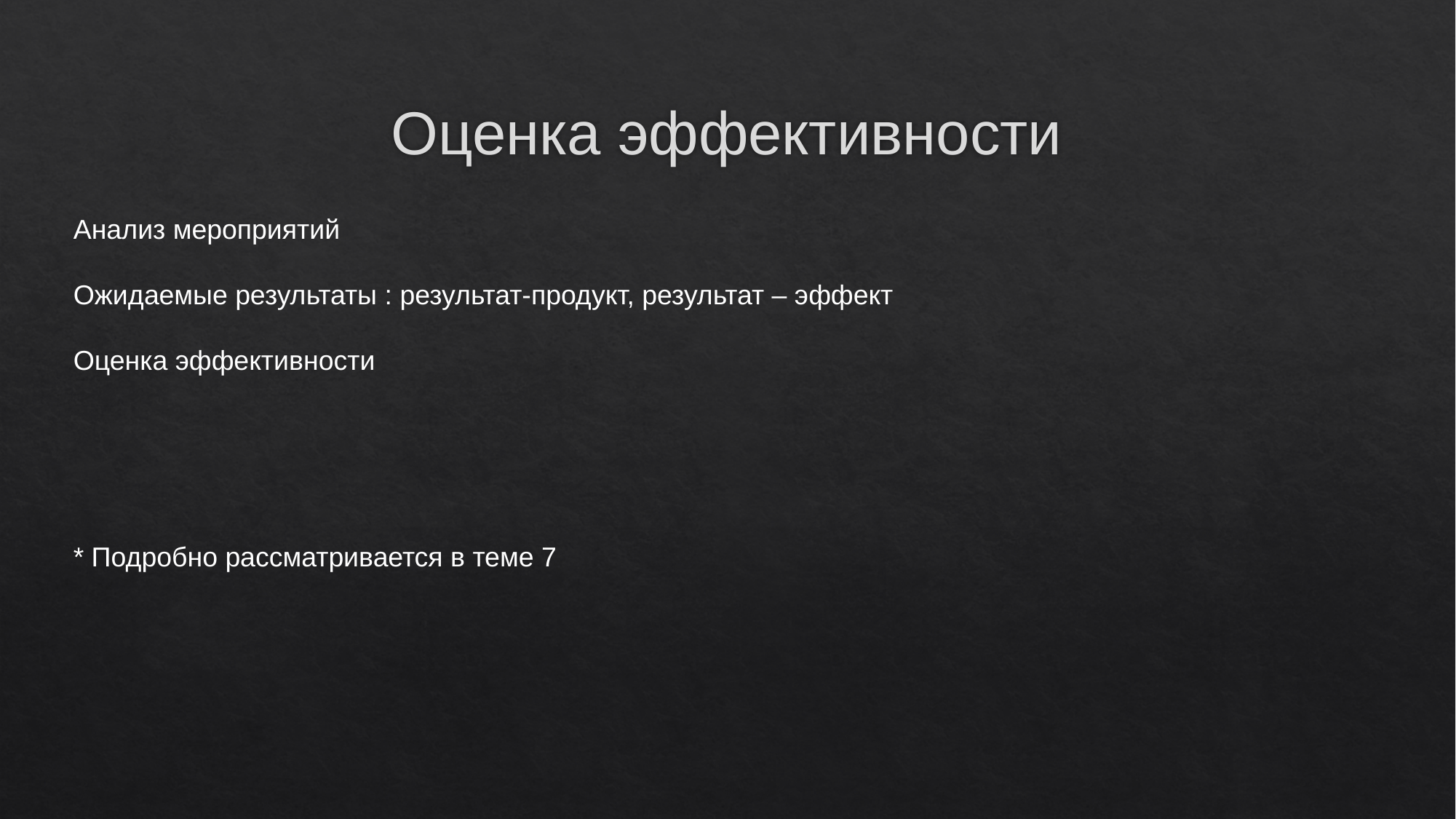

# Оценка эффективности
Анализ мероприятий

Ожидаемые результаты : результат-продукт, результат – эффект

Оценка эффективности

* Подробно рассматривается в теме 7